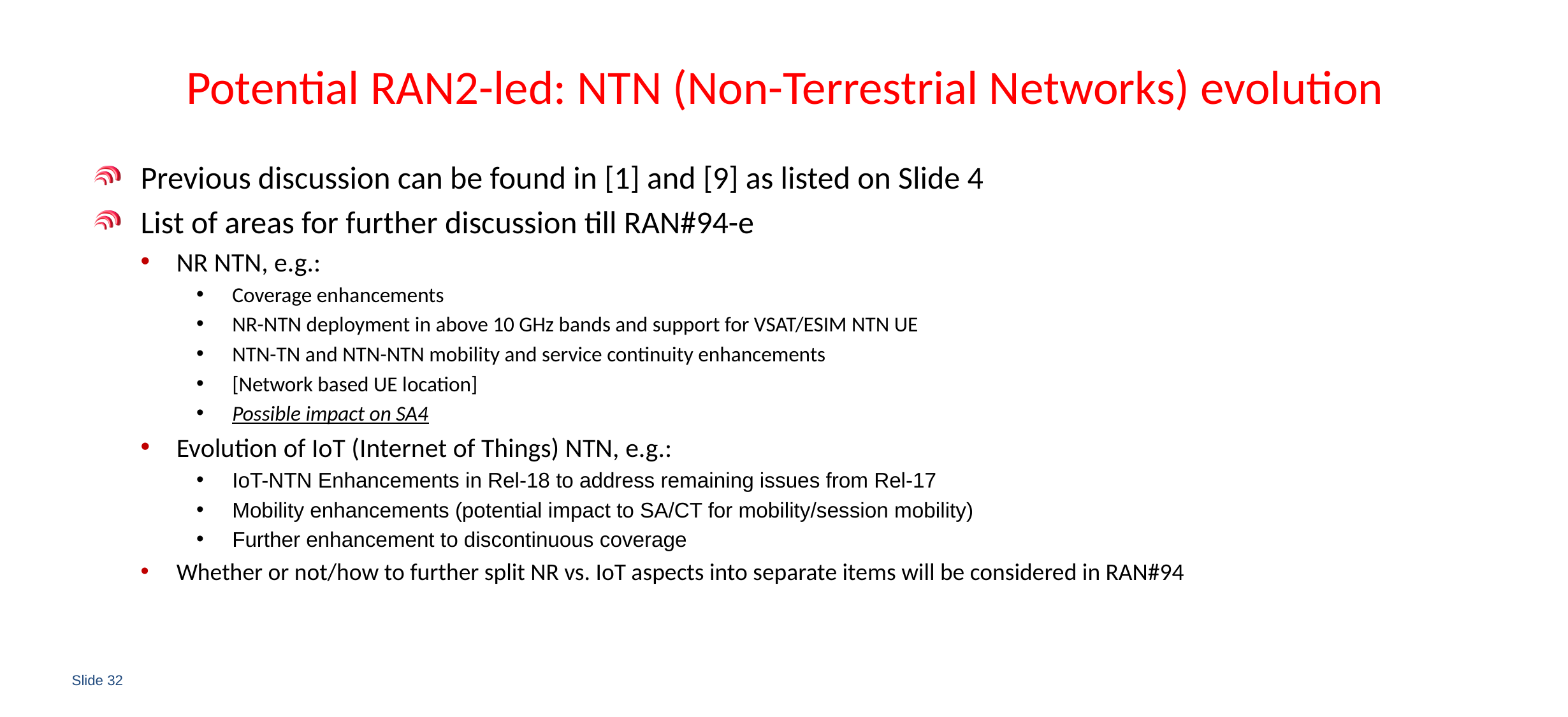

# Potential RAN2-led: NTN (Non-Terrestrial Networks) evolution
Previous discussion can be found in [1] and [9] as listed on Slide 4
List of areas for further discussion till RAN#94-e
NR NTN, e.g.:
Coverage enhancements
NR-NTN deployment in above 10 GHz bands and support for VSAT/ESIM NTN UE
NTN-TN and NTN-NTN mobility and service continuity enhancements
[Network based UE location]
Possible impact on SA4
Evolution of IoT (Internet of Things) NTN, e.g.:
IoT-NTN Enhancements in Rel-18 to address remaining issues from Rel-17
Mobility enhancements (potential impact to SA/CT for mobility/session mobility)
Further enhancement to discontinuous coverage
Whether or not/how to further split NR vs. IoT aspects into separate items will be considered in RAN#94